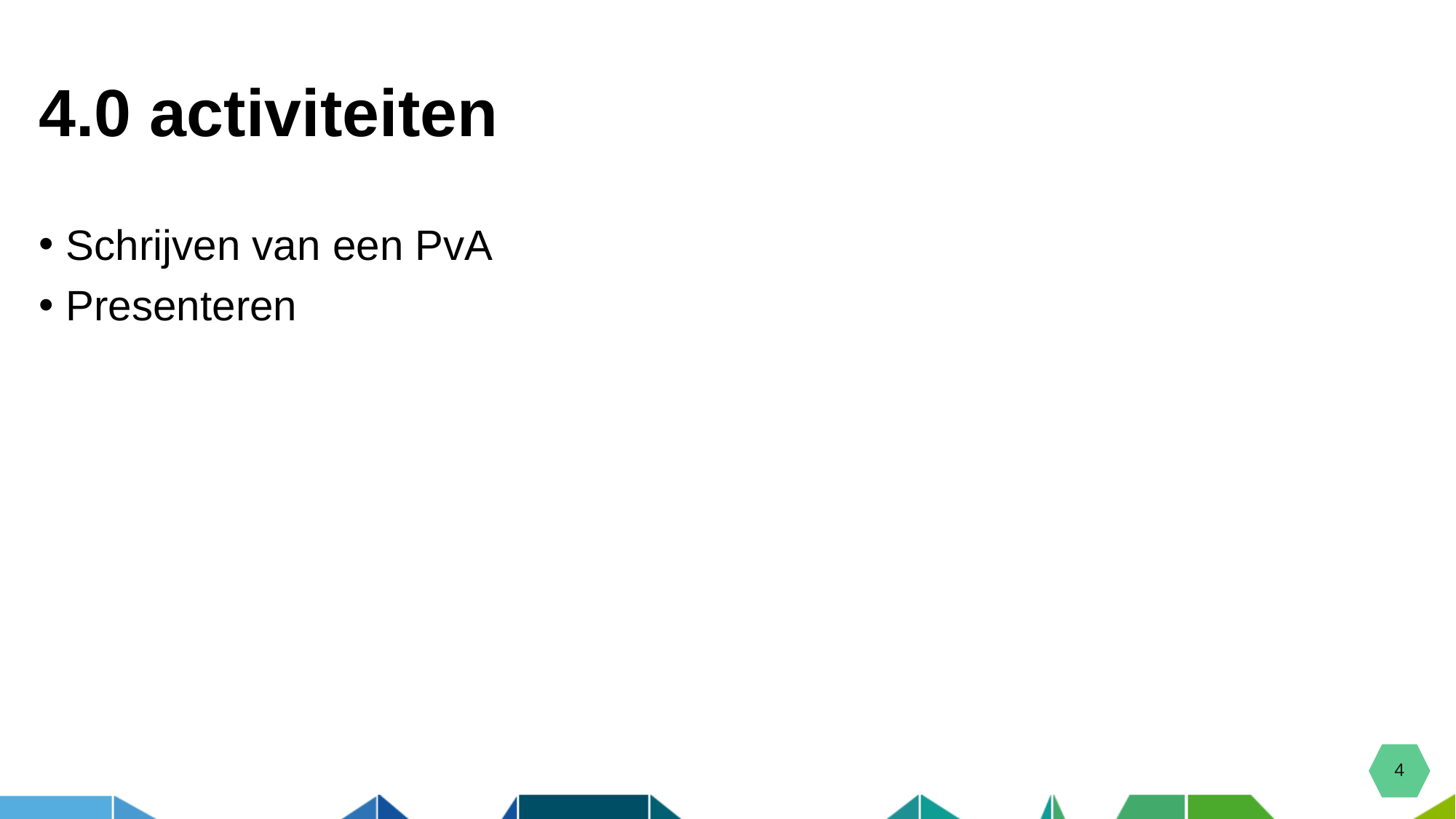

# 4.0 activiteiten
Schrijven van een PvA
Presenteren

4